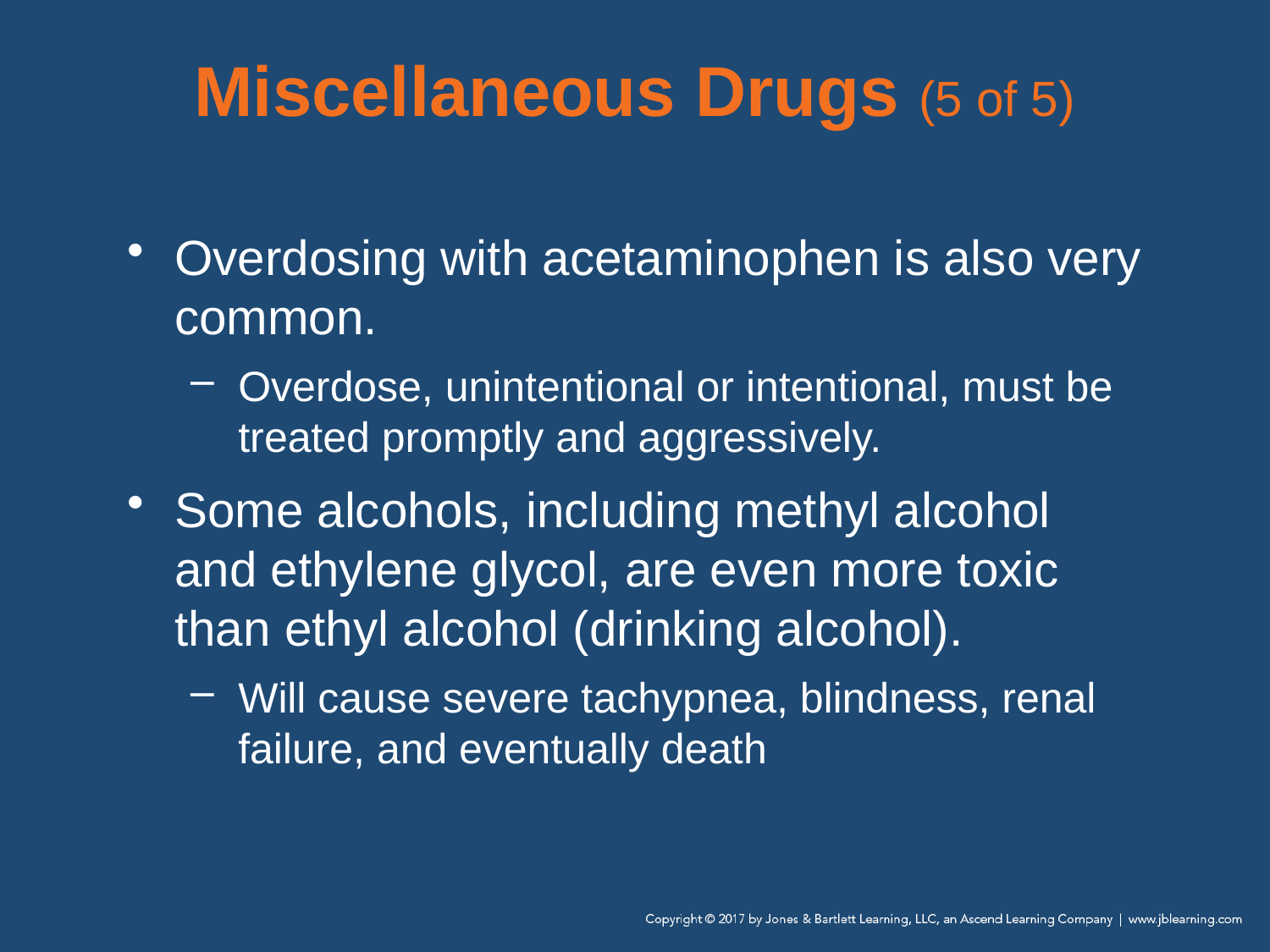

# Miscellaneous Drugs (5 of 5)
Overdosing with acetaminophen is also very common.
Overdose, unintentional or intentional, must be treated promptly and aggressively.
Some alcohols, including methyl alcohol and ethylene glycol, are even more toxic than ethyl alcohol (drinking alcohol).
Will cause severe tachypnea, blindness, renal failure, and eventually death